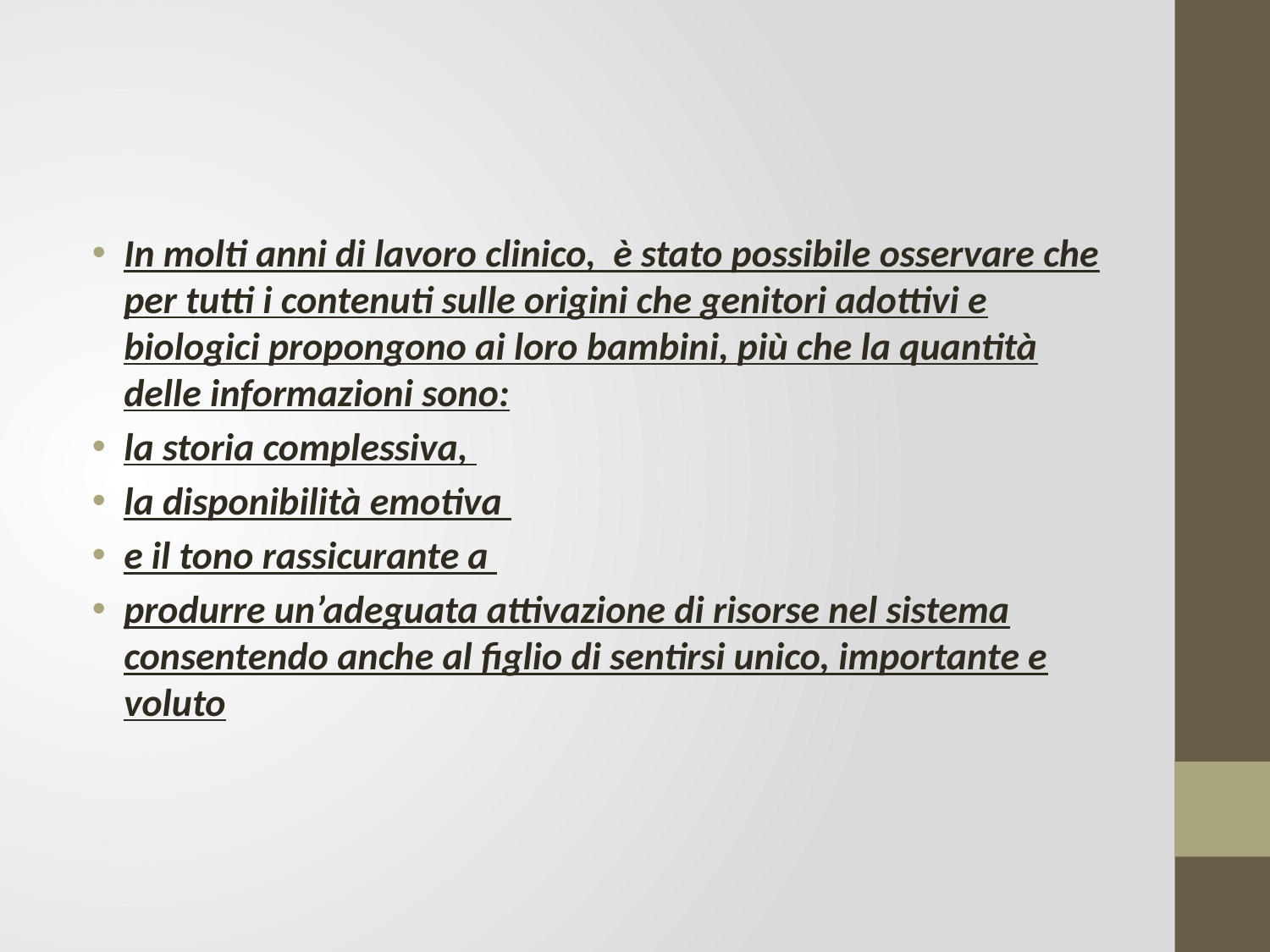

#
In molti anni di lavoro clinico,  è stato possibile osservare che per tutti i contenuti sulle origini che genitori adottivi e biologici propongono ai loro bambini, più che la quantità delle informazioni sono:
la storia complessiva,
la disponibilità emotiva
e il tono rassicurante a
produrre un’adeguata attivazione di risorse nel sistema consentendo anche al figlio di sentirsi unico, importante e voluto